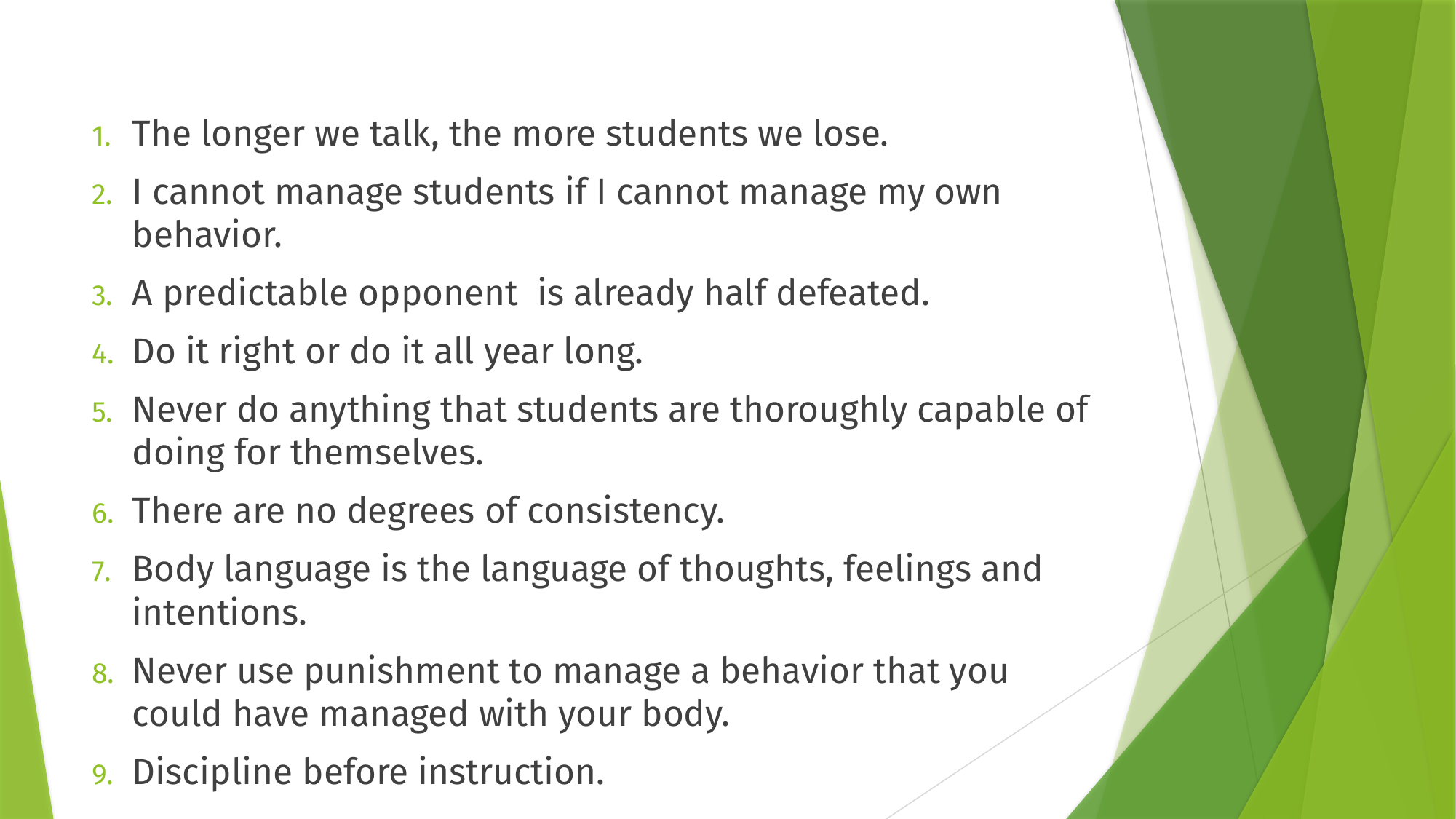

The longer we talk, the more students we lose.
I cannot manage students if I cannot manage my own behavior.
A predictable opponent  is already half defeated.
Do it right or do it all year long.
Never do anything that students are thoroughly capable of doing for themselves.
There are no degrees of consistency.
Body language is the language of thoughts, feelings and intentions.
Never use punishment to manage a behavior that you could have managed with your body.
Discipline before instruction.